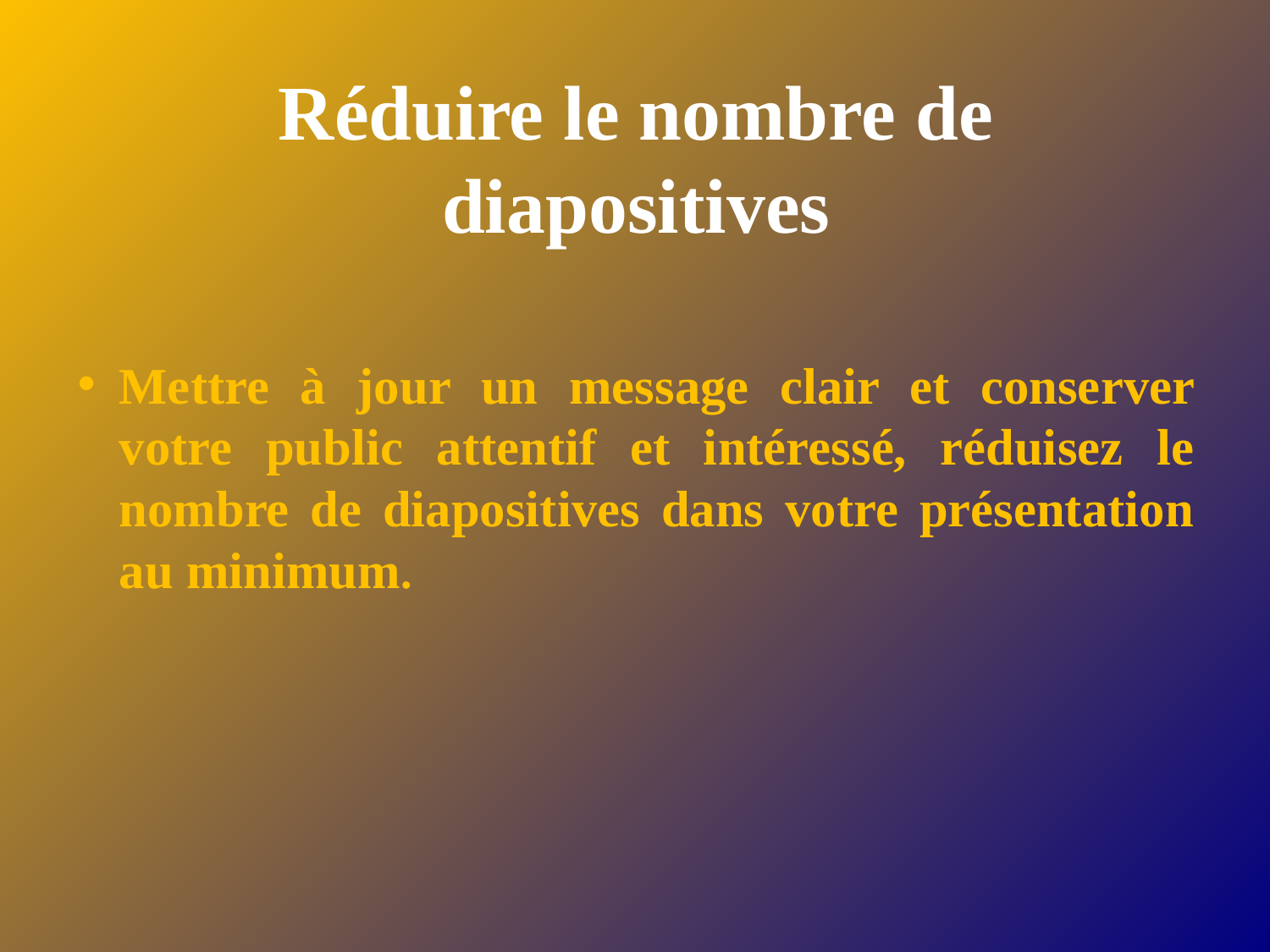

# Réduire le nombre de diapositives
Mettre à jour un message clair et conserver votre public attentif et intéressé, réduisez le nombre de diapositives dans votre présentation au minimum.